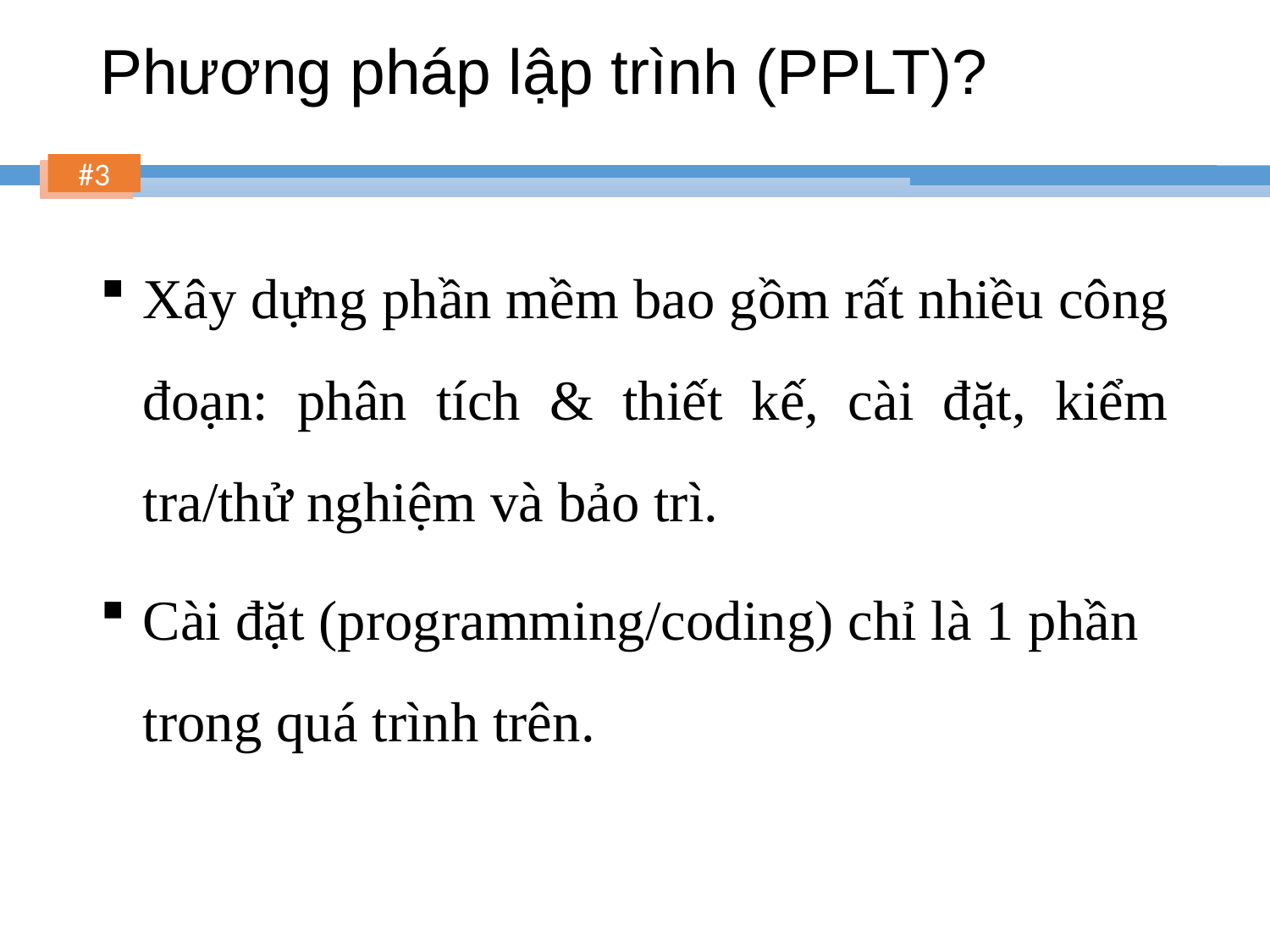

# Phương pháp lập trình (PPLT)?
Xây dựng phần mềm bao gồm rất nhiều công đoạn: phân tích & thiết kế, cài đặt, kiểm tra/thử nghiệm và bảo trì.
Cài đặt (programming/coding) chỉ là 1 phần trong quá trình trên.
3